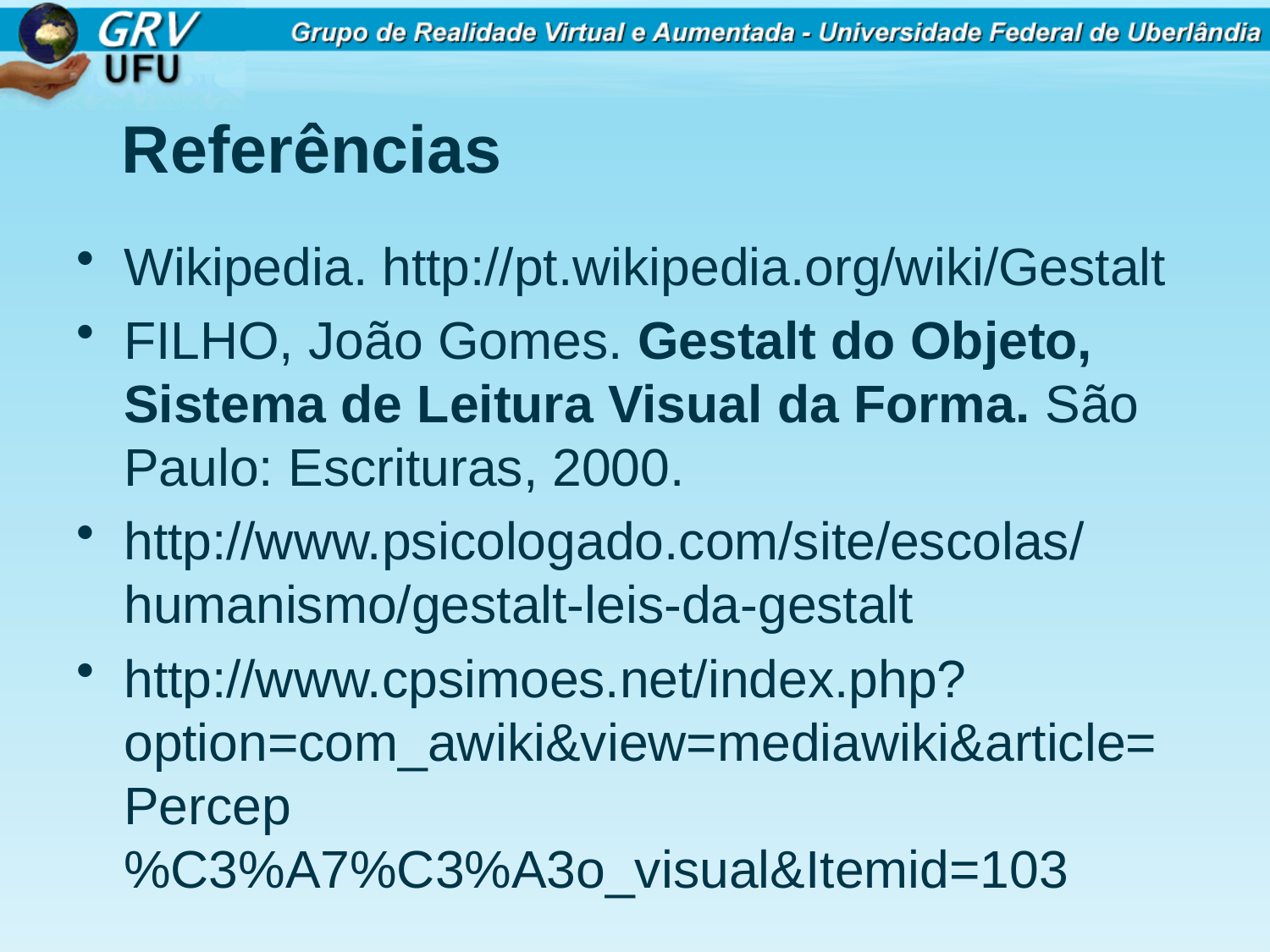

# Referências
Wikipedia. http://pt.wikipedia.org/wiki/Gestalt
FILHO, João Gomes. Gestalt do Objeto, Sistema de Leitura Visual da Forma. São Paulo: Escrituras, 2000.
http://www.psicologado.com/site/escolas/humanismo/gestalt-leis-da-gestalt
http://www.cpsimoes.net/index.php?option=com_awiki&view=mediawiki&article=Percep%C3%A7%C3%A3o_visual&Itemid=103